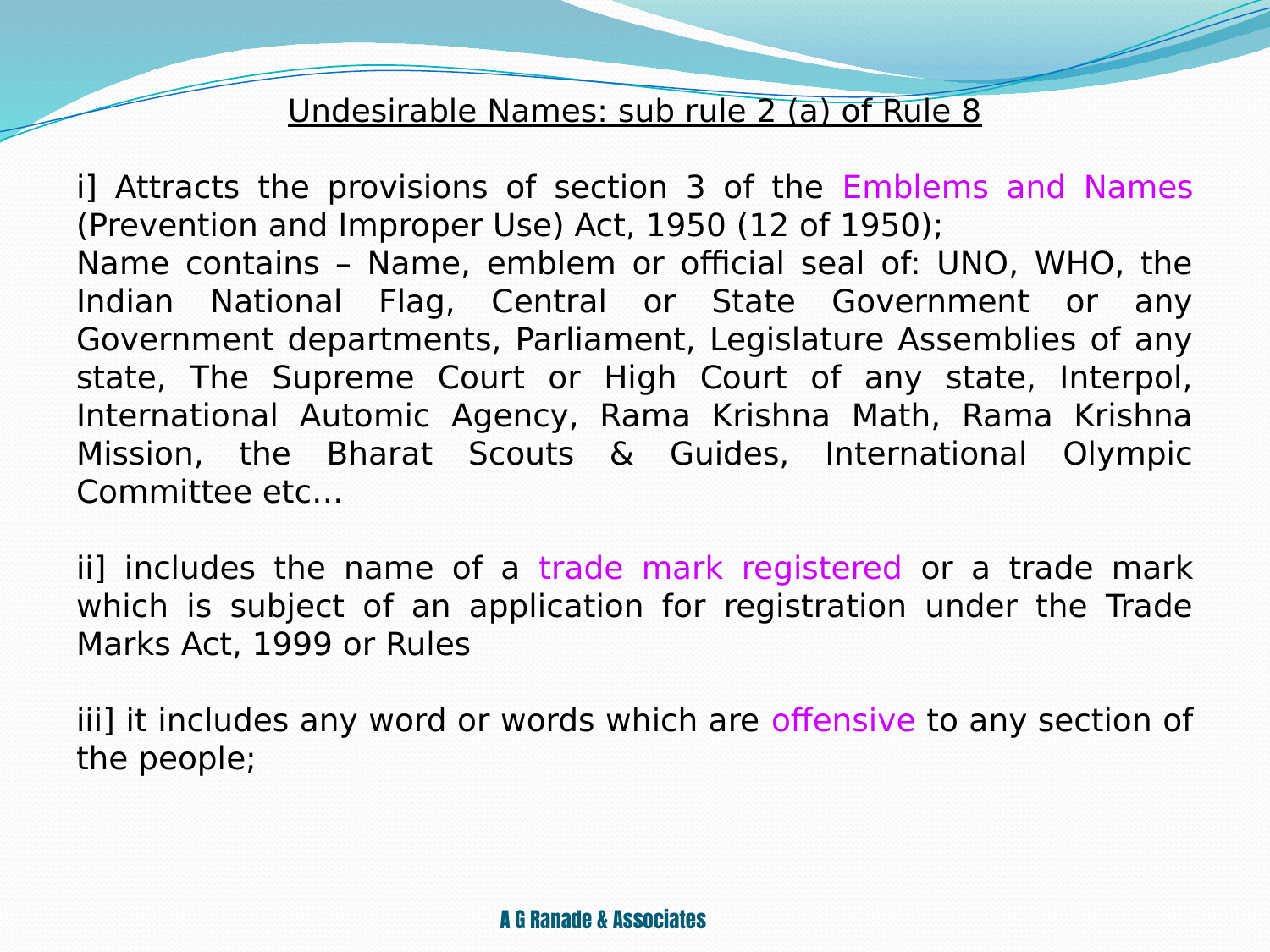

Undesirable Names: sub rule 2 (a) of Rule 8

i] Attracts the provisions of section 3 of the Emblems and Names (Prevention and Improper Use) Act, 1950 (12 of 1950);
Name contains – Name, emblem or official seal of: UNO, WHO, the Indian National Flag, Central or State Government or any Government departments, Parliament, Legislature Assemblies of any state, The Supreme Court or High Court of any state, Interpol, International Automic Agency, Rama Krishna Math, Rama Krishna Mission, the Bharat Scouts & Guides, International Olympic Committee etc…

ii] includes the name of a trade mark registered or a trade mark which is subject of an application for registration under the Trade Marks Act, 1999 or Rules

iii] it includes any word or words which are offensive to any section of the people;
A G Ranade & Associates